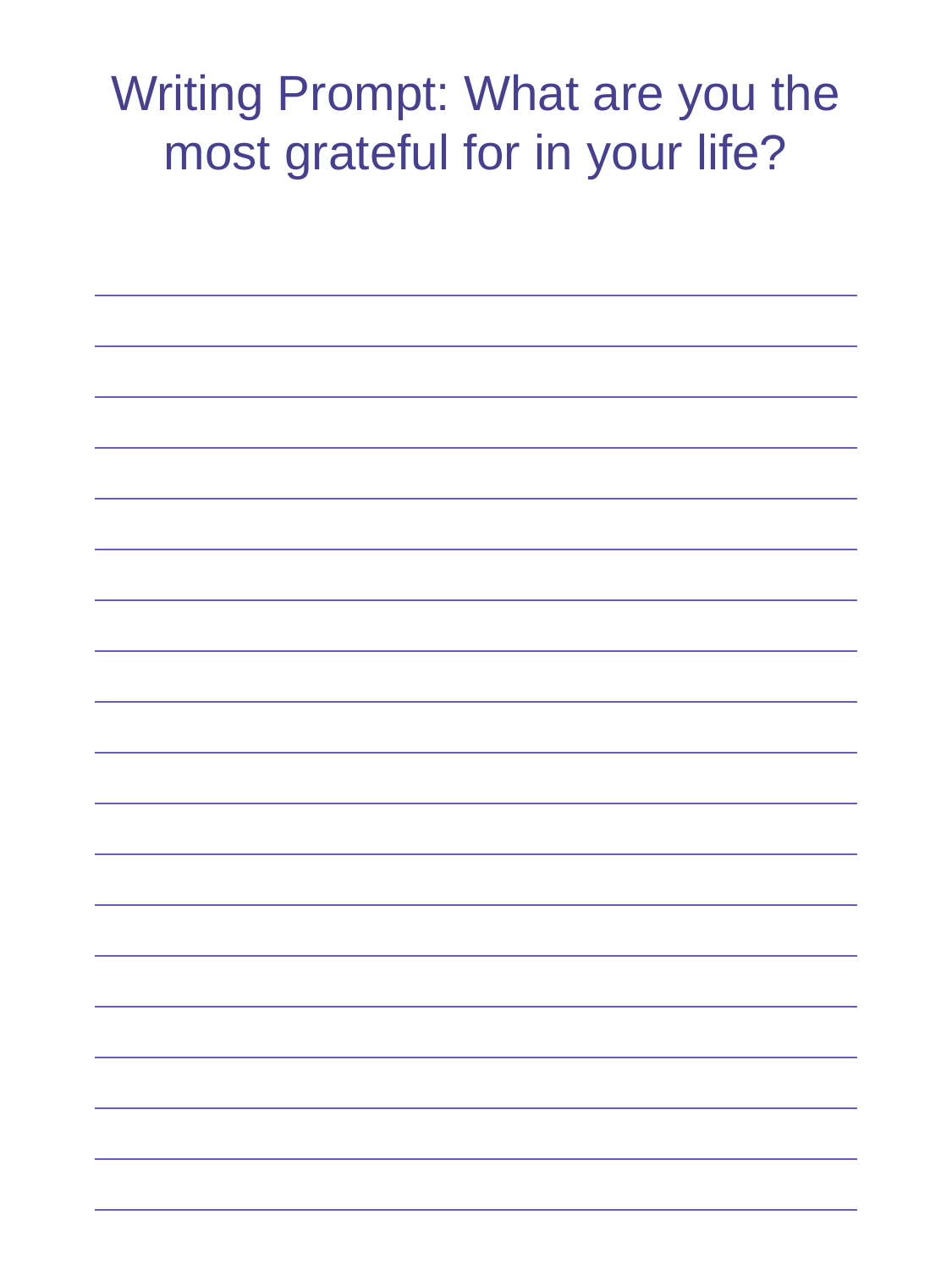

Writing Prompt: What are you the most grateful for in your life?
|  |
| --- |
|  |
|  |
|  |
|  |
|  |
|  |
|  |
|  |
|  |
|  |
|  |
|  |
|  |
|  |
|  |
|  |
|  |